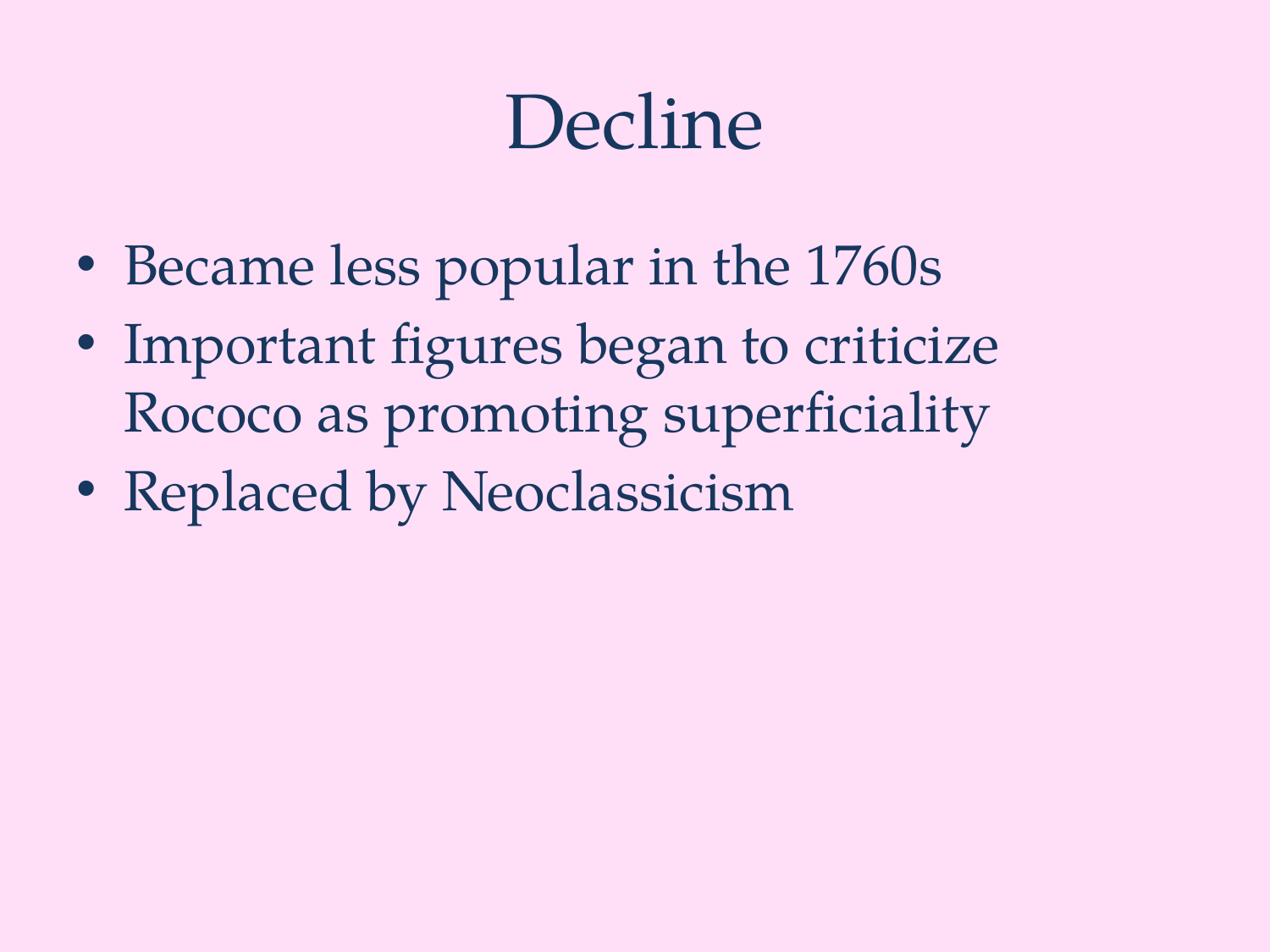

# Decline
Became less popular in the 1760s
Important figures began to criticize Rococo as promoting superficiality
Replaced by Neoclassicism